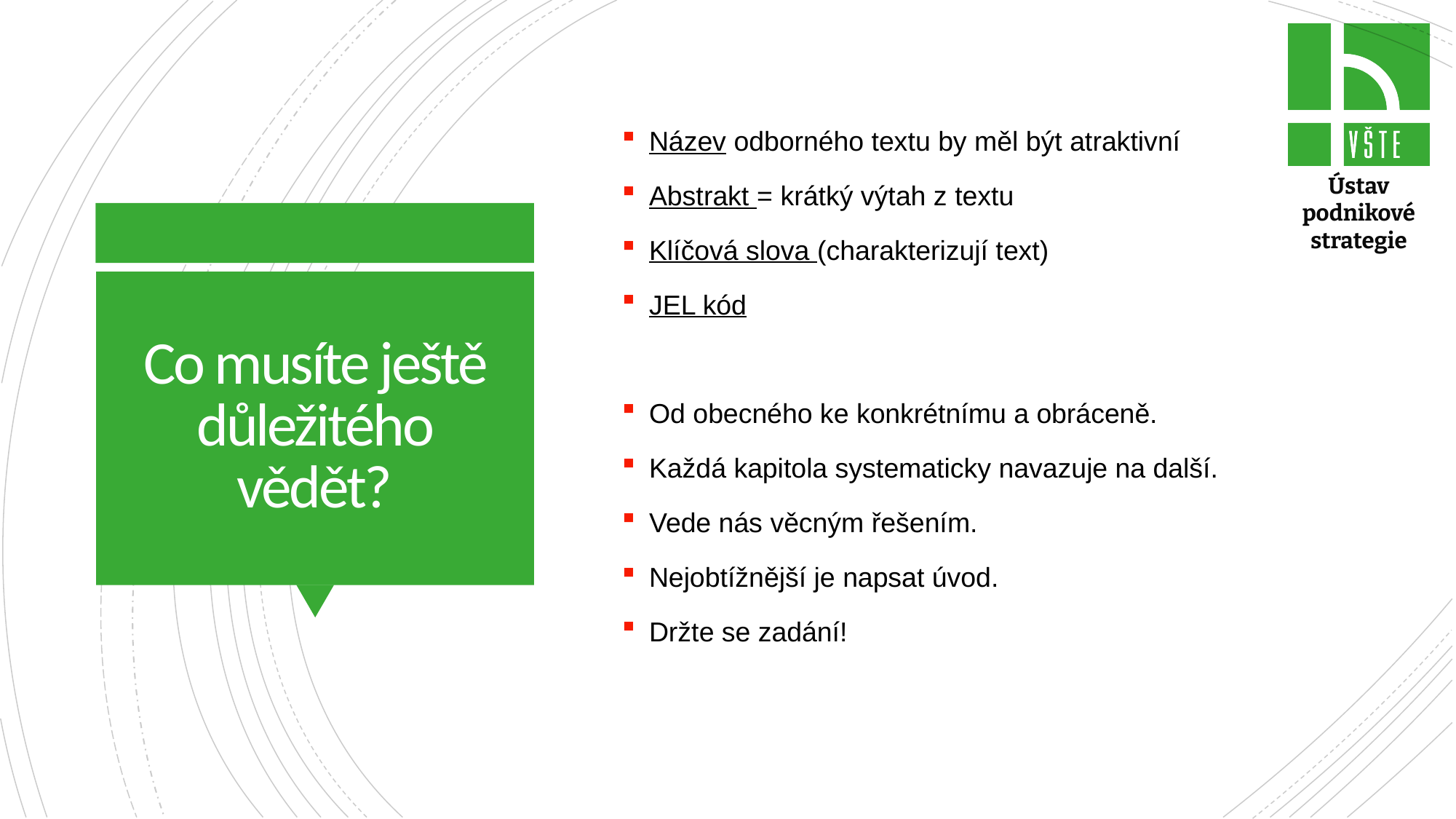

Název odborného textu by měl být atraktivní
Abstrakt = krátký výtah z textu
Klíčová slova (charakterizují text)
JEL kód

Od obecného ke konkrétnímu a obráceně.
Každá kapitola systematicky navazuje na další.
Vede nás věcným řešením.
Nejobtížnější je napsat úvod.
Držte se zadání!

# Co musíte ještě důležitého vědět?